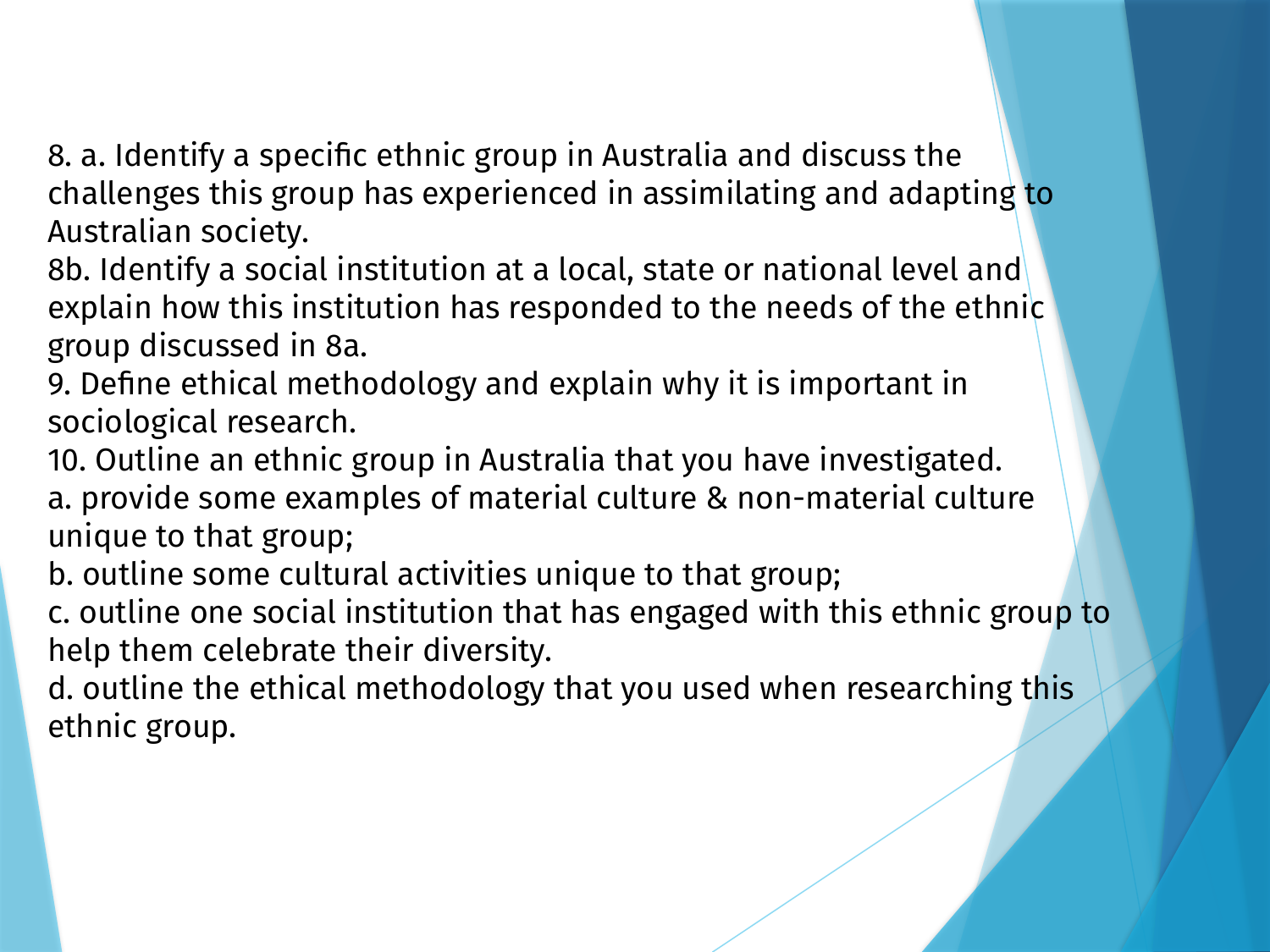

8. a. Identify a specific ethnic group in Australia and discuss the challenges this group has experienced in assimilating and adapting to Australian society.
8b. Identify a social institution at a local, state or national level and explain how this institution has responded to the needs of the ethnic group discussed in 8a.
9. Define ethical methodology and explain why it is important in sociological research.
10. Outline an ethnic group in Australia that you have investigated.
a. provide some examples of material culture & non-material culture unique to that group;
b. outline some cultural activities unique to that group;
c. outline one social institution that has engaged with this ethnic group to help them celebrate their diversity.
d. outline the ethical methodology that you used when researching this ethnic group.